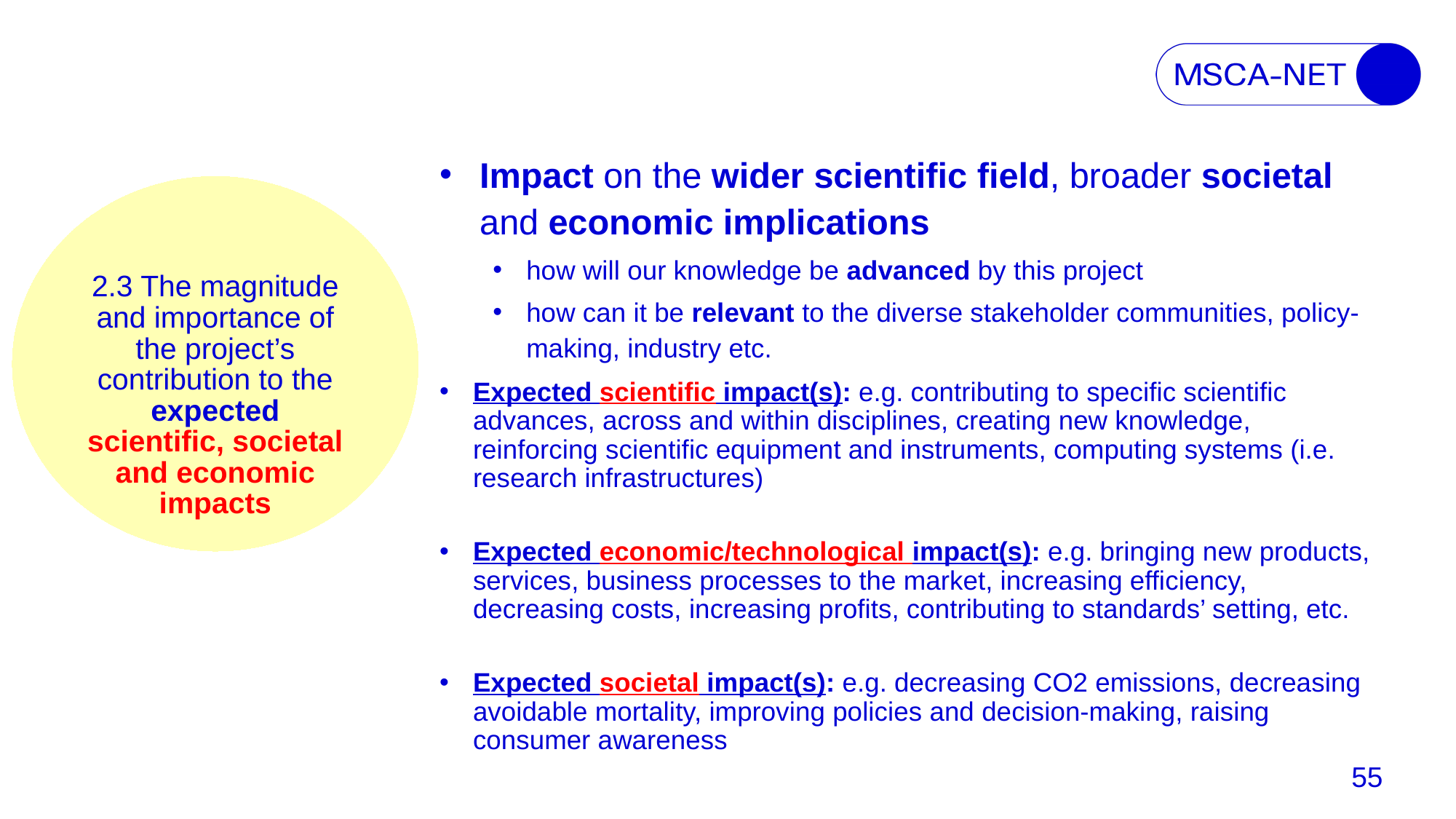

Impact on the wider scientific field, broader societal and economic implications
how will our knowledge be advanced by this project
how can it be relevant to the diverse stakeholder communities, policy-making, industry etc.
Expected scientific impact(s): e.g. contributing to specific scientific advances, across and within disciplines, creating new knowledge, reinforcing scientific equipment and instruments, computing systems (i.e. research infrastructures)

Expected economic/technological impact(s): e.g. bringing new products, services, business processes to the market, increasing efficiency, decreasing costs, increasing profits, contributing to standards’ setting, etc.

Expected societal impact(s): e.g. decreasing CO2 emissions, decreasing avoidable mortality, improving policies and decision-making, raising consumer awareness

2.3 The magnitude and importance of the project’s contribution to the expected scientific, societal and economic impacts
55